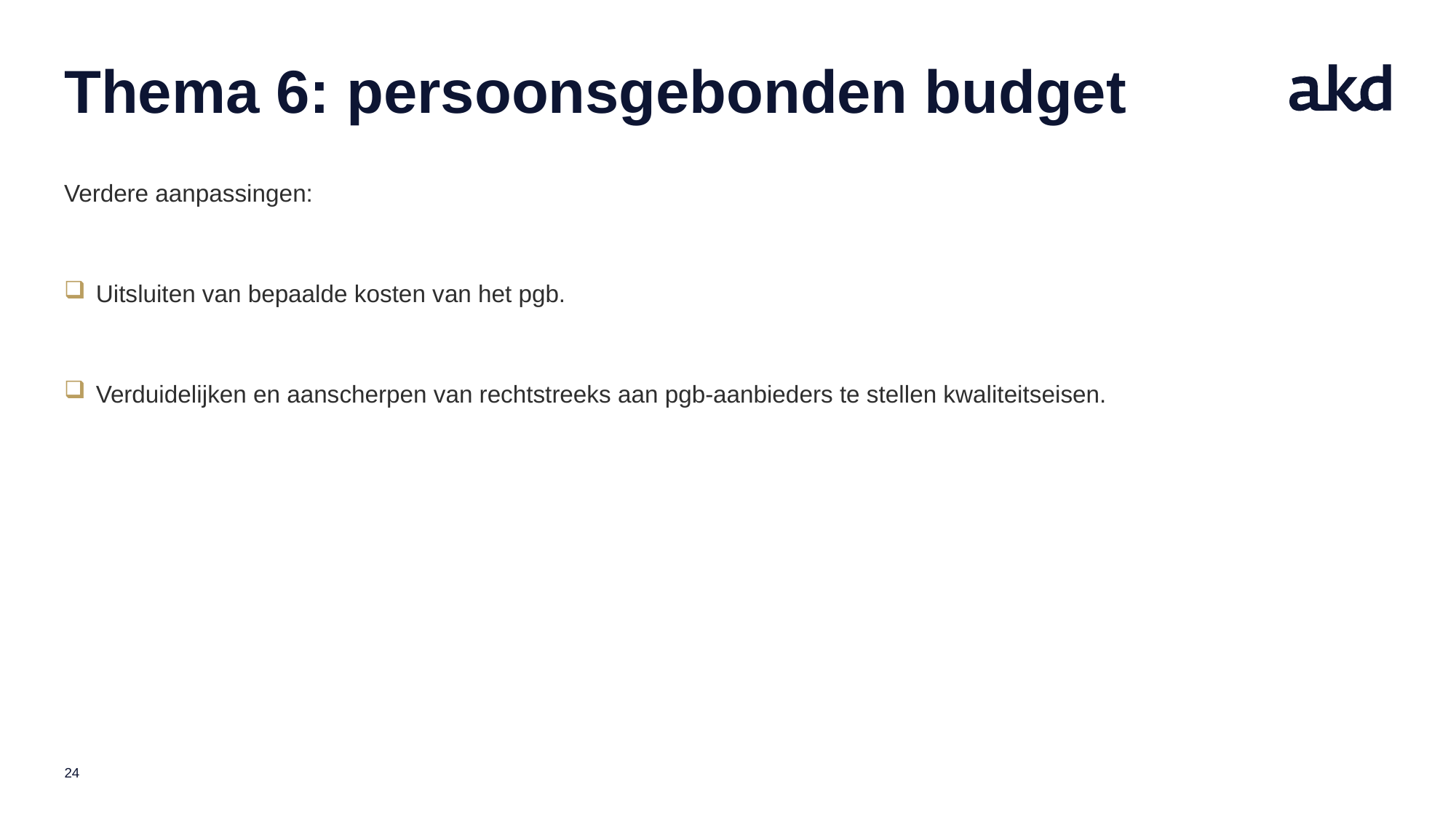

# Thema 6: persoonsgebonden budget
Verdere aanpassingen:

Uitsluiten van bepaalde kosten van het pgb.

Verduidelijken en aanscherpen van rechtstreeks aan pgb-aanbieders te stellen kwaliteitseisen.
24